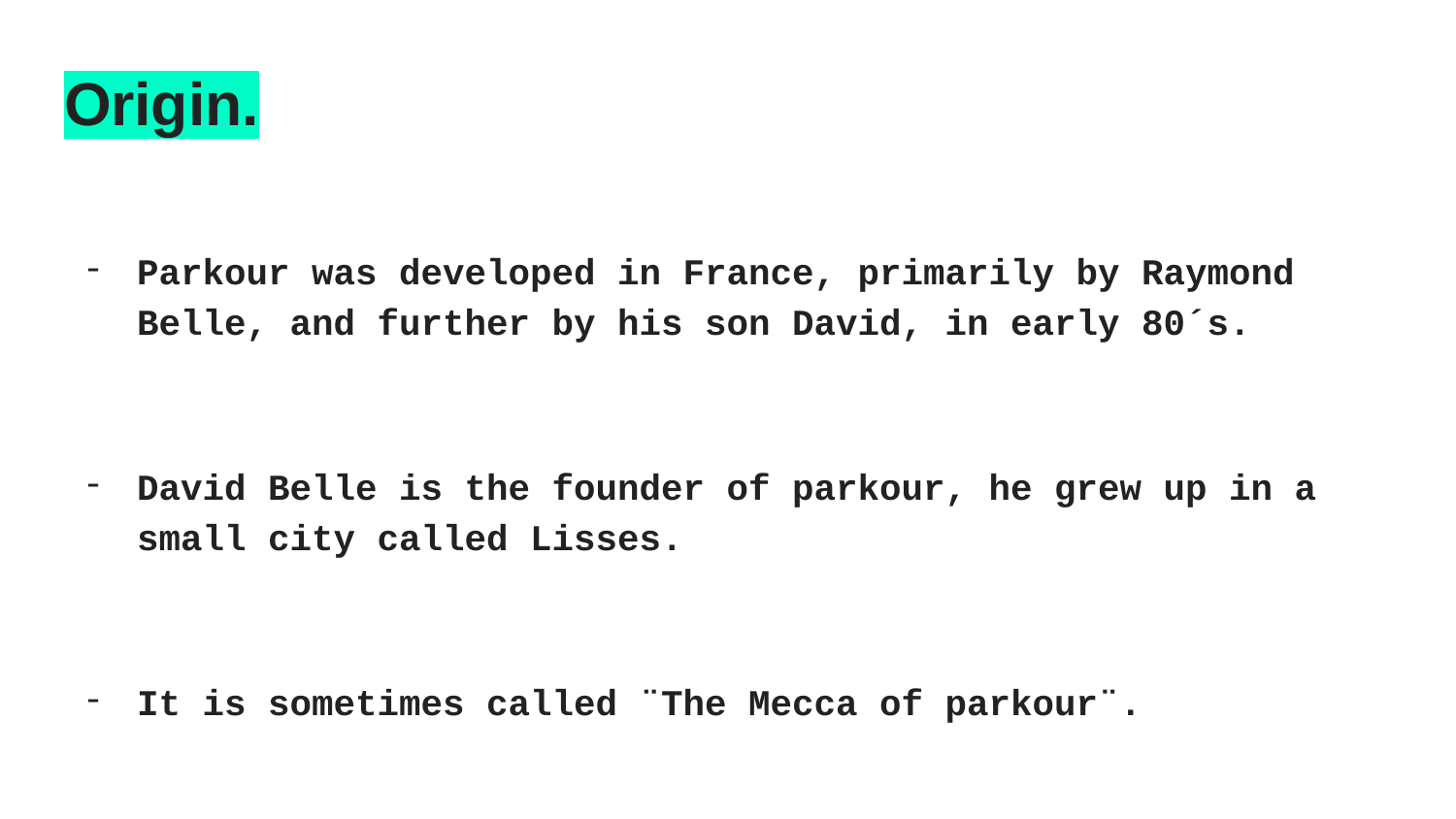

# Origin.
Parkour was developed in France, primarily by Raymond Belle, and further by his son David, in early 80´s.

David Belle is the founder of parkour, he grew up in a small city called Lisses.

It is sometimes called ¨The Mecca of parkour¨.